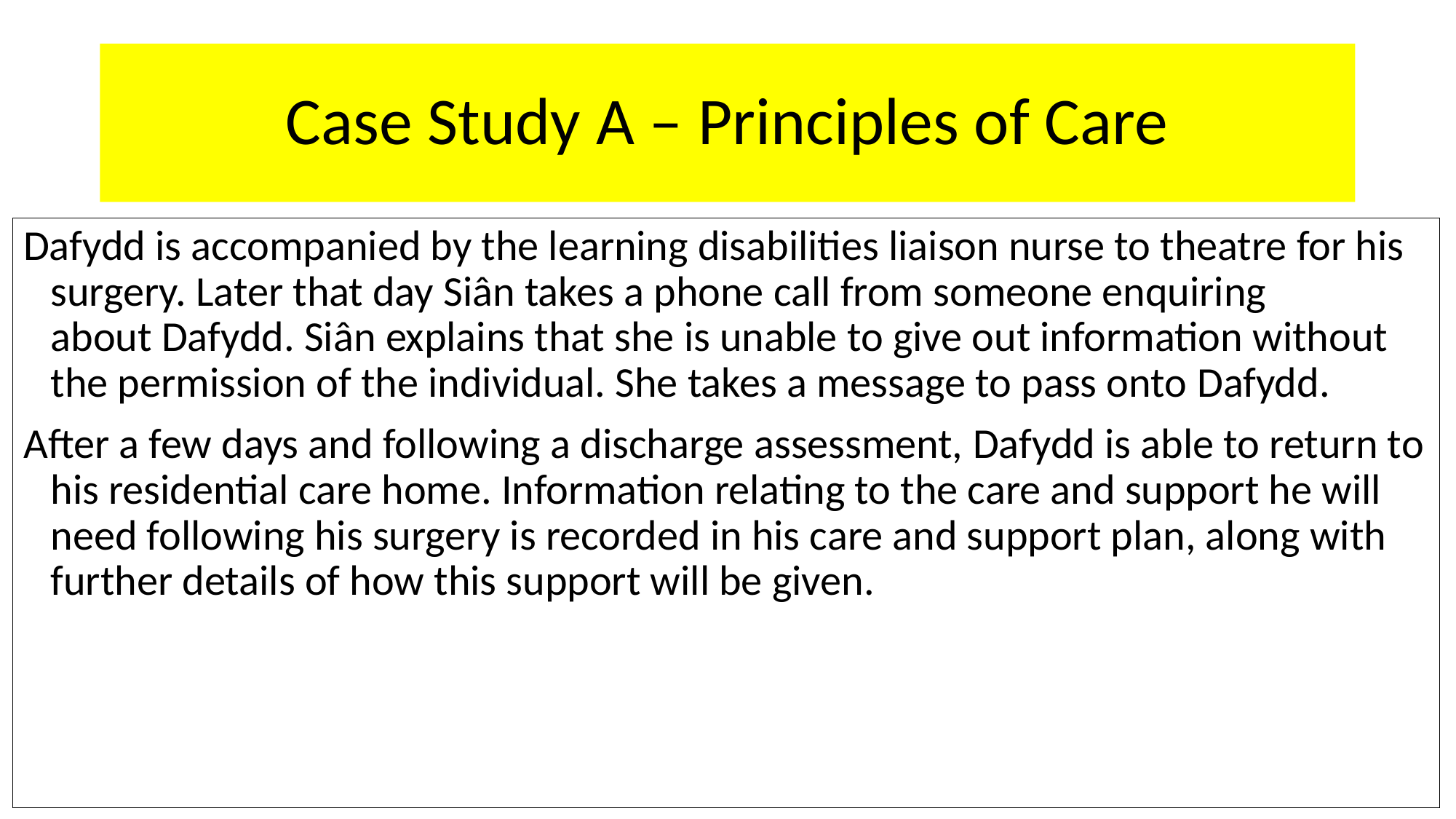

# Case Study A – Principles of Care
Dafydd is accompanied by the learning disabilities liaison nurse to theatre for his surgery. Later that day Siân takes a phone call from someone enquiring about Dafydd. Siân explains that she is unable to give out information without the permission of the individual. She takes a message to pass onto Dafydd.
After a few days and following a discharge assessment, Dafydd is able to return to his residential care home. Information relating to the care and support he will need following his surgery is recorded in his care and support plan, along with further details of how this support will be given.